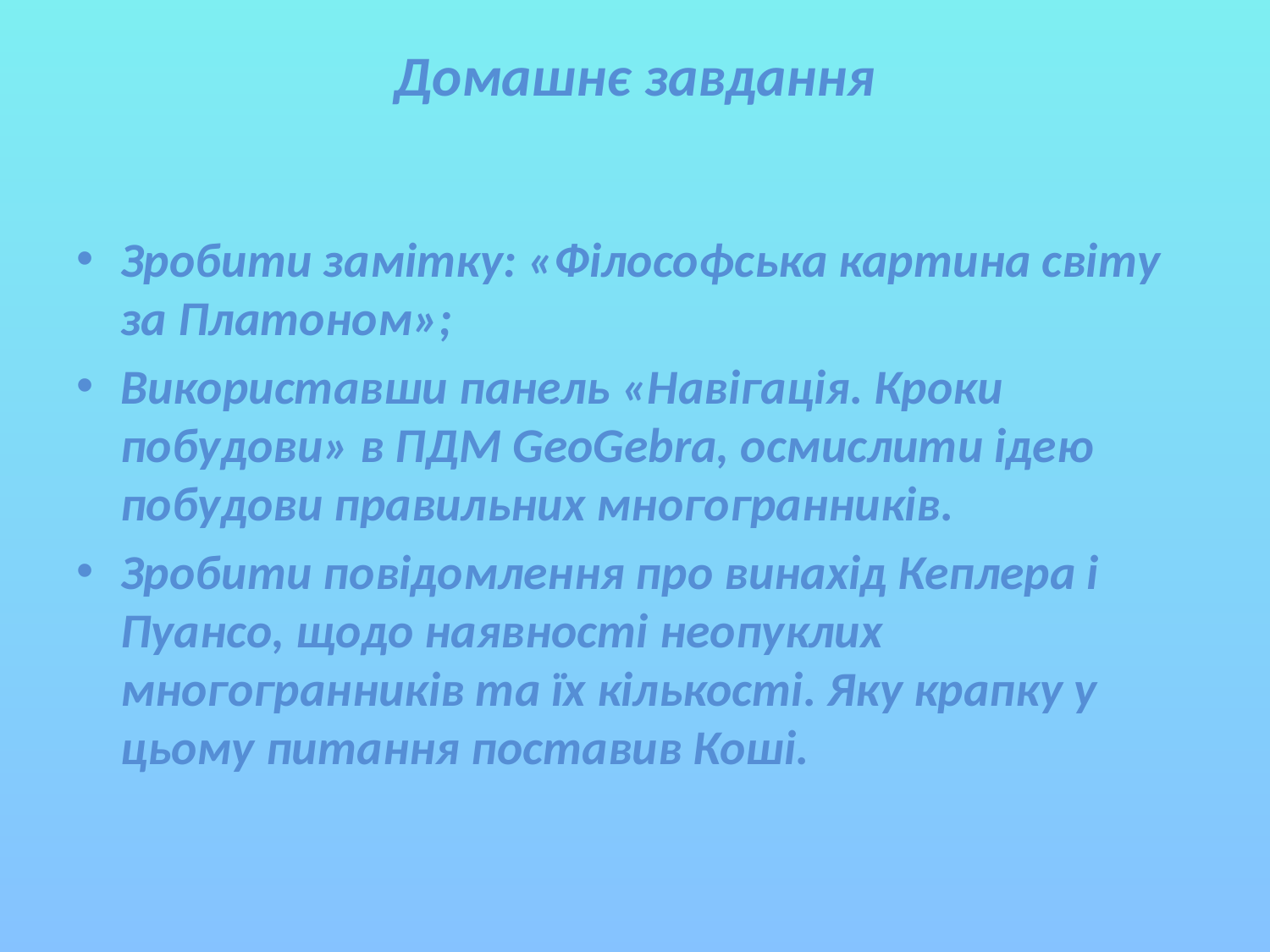

# Домашнє завдання
Зробити замітку: «Філософська картина світу за Платоном»;
Використавши панель «Навігація. Кроки побудови» в ПДМ GeoGebra, осмислити ідею побудови правильних многогранників.
Зробити повідомлення про винахід Кеплера і Пуансо, щодо наявності неопуклих многогранників та їх кількості. Яку крапку у цьому питання поставив Коші.